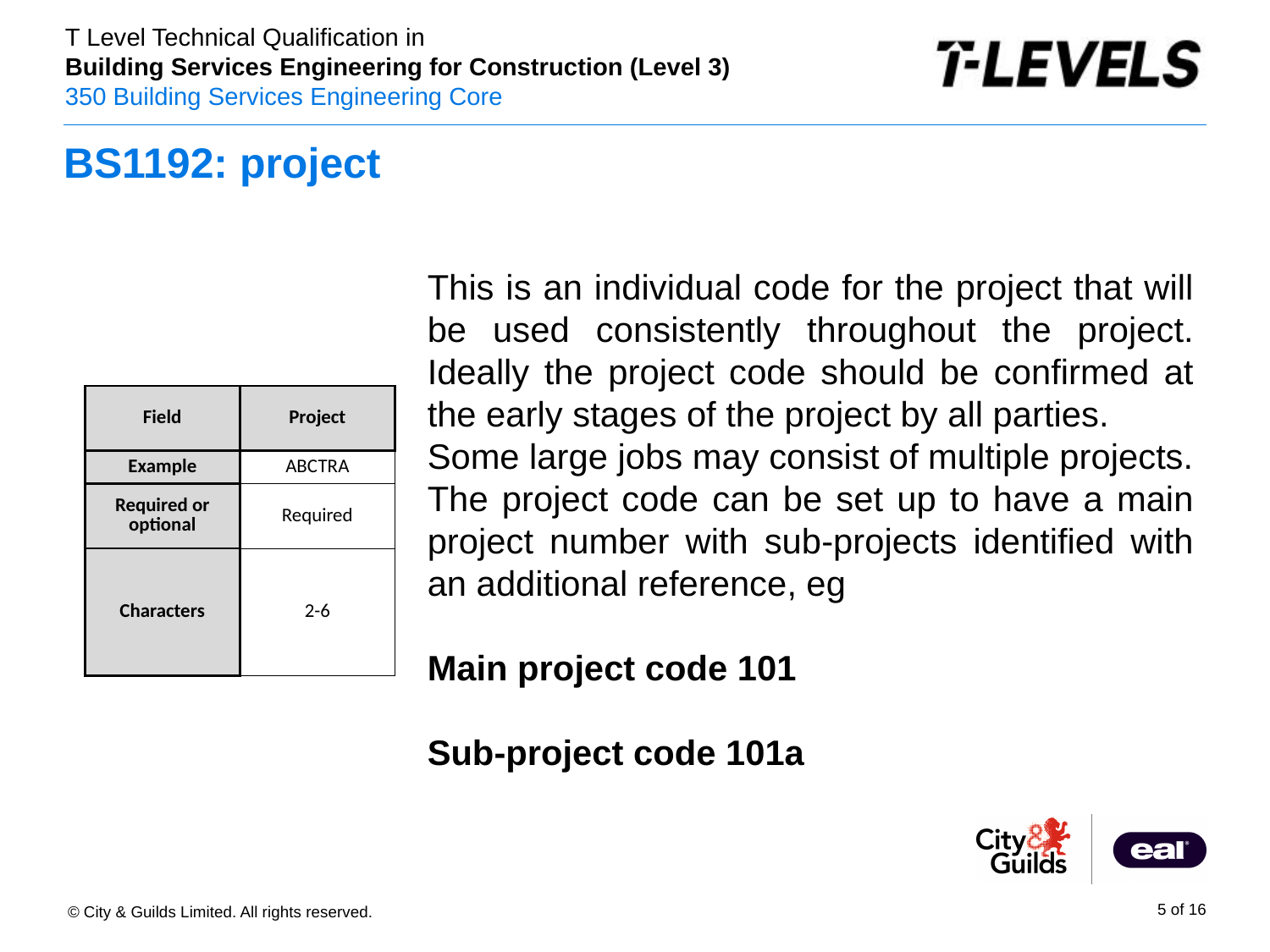

# BS1192: project

This is an individual code for the project that will be used consistently throughout the project. Ideally the project code should be confirmed at the early stages of the project by all parties.
Some large jobs may consist of multiple projects.
The project code can be set up to have a main project number with sub-projects identified with an additional reference, eg

Main project code 101

Sub-project code 101a
| Field | Project |
| --- | --- |
| Example | ABCTRA |
| Required or optional | Required |
| Characters | 2-6 |